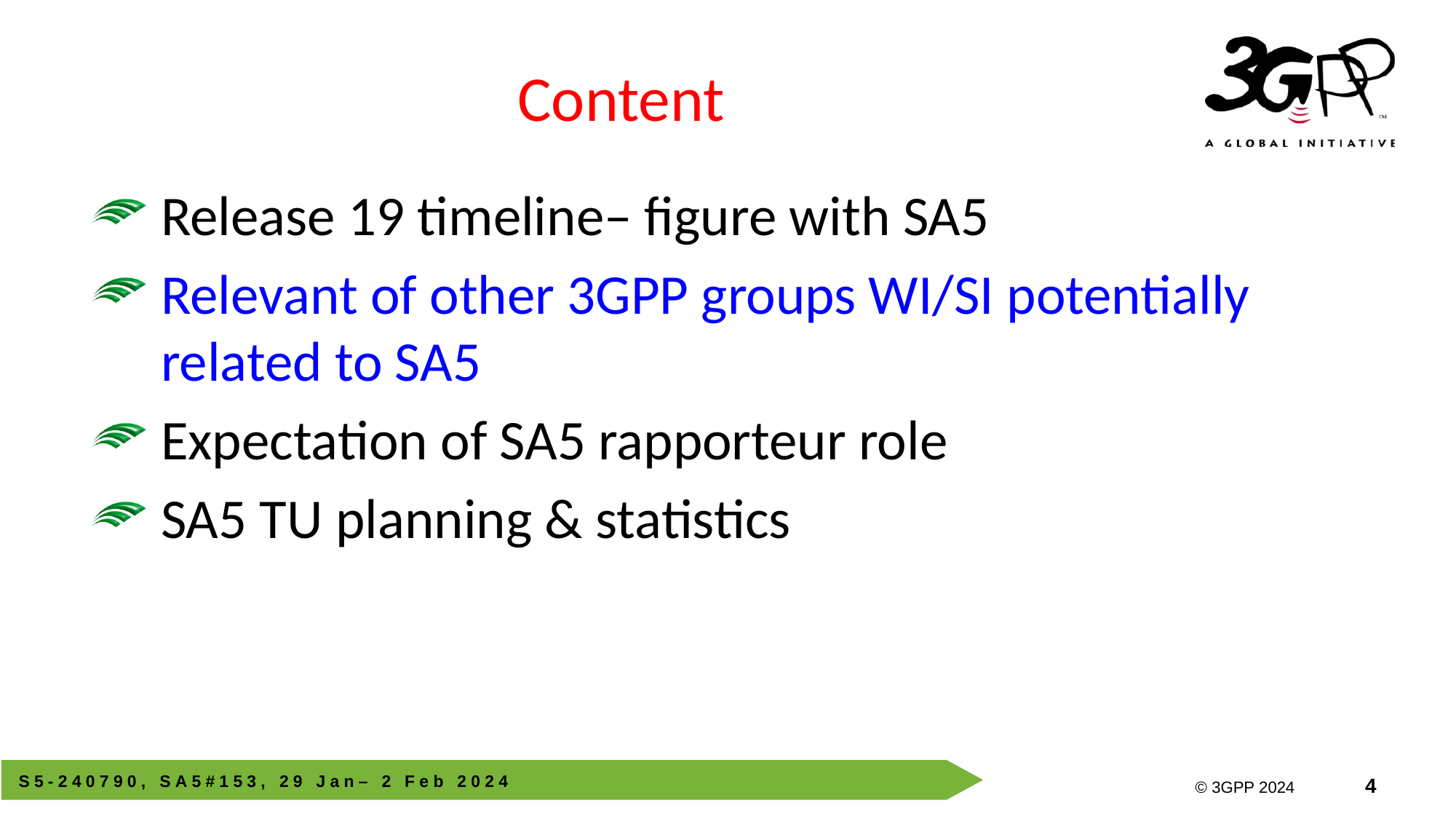

# Content
Release 19 timeline– figure with SA5
Relevant of other 3GPP groups WI/SI potentially related to SA5
Expectation of SA5 rapporteur role
SA5 TU planning & statistics